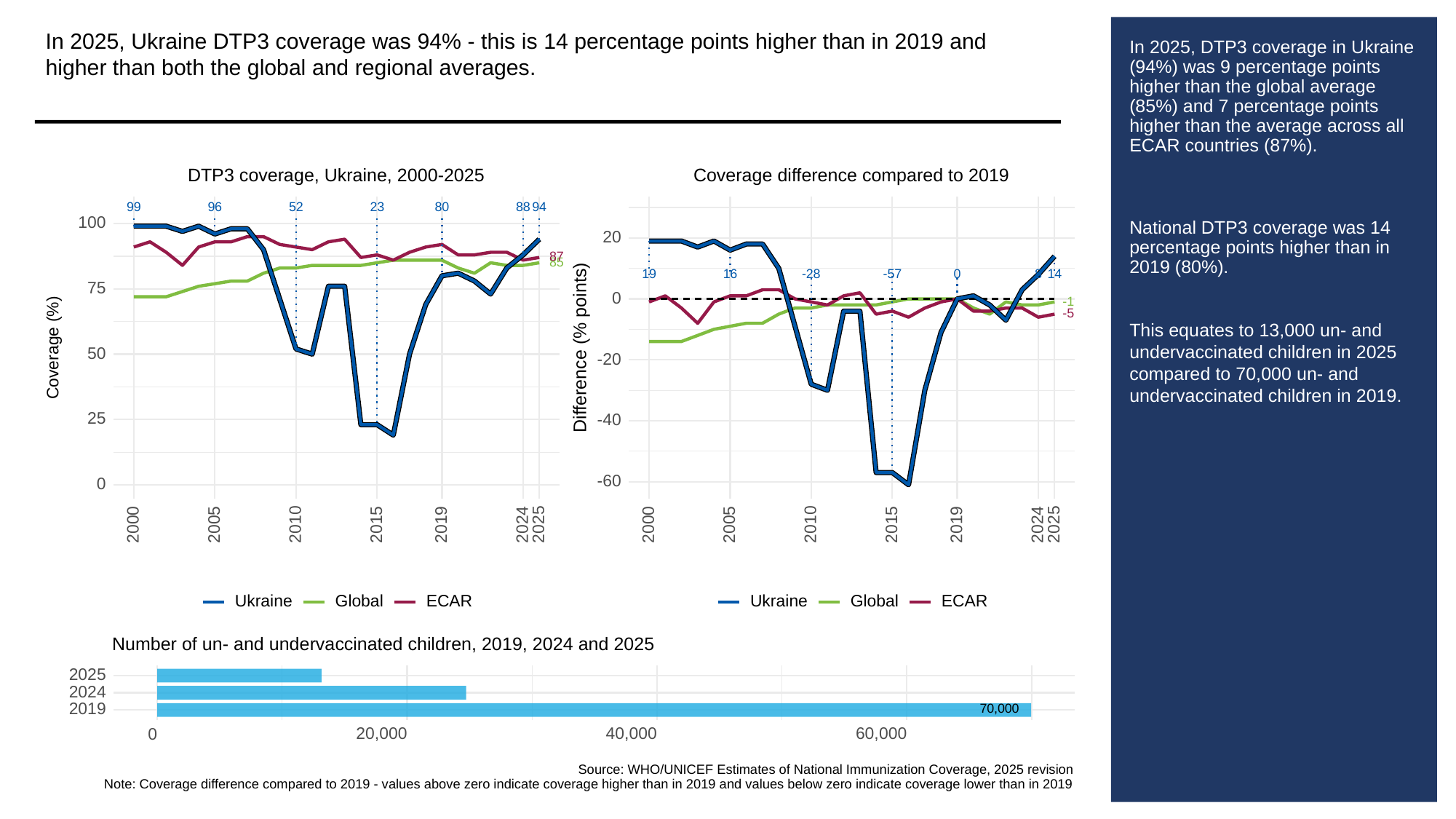

In 2025, Ukraine DTP3 coverage was 94% - this is 14 percentage points higher than in 2019 and higher than both the global and regional averages.
# In 2025, DTP3 coverage in Ukraine (94%) was 9 percentage points higher than the global average (85%) and 7 percentage points higher than the average across all ECAR countries (87%).

National DTP3 coverage was 14 percentage points higher than in 2019 (80%).

This equates to 13,000 un- and undervaccinated children in 2025 compared to 70,000 un- and undervaccinated children in 2019.

Coverage difference compared to 2019
DTP3 coverage, Ukraine, 2000-2025

23
99
96
52
80
88
94

100

20

87

85

19
16
-28
0
8
-57
14

75

0
-1

-5

Difference (% points)
Coverage (%)
50
-20

25
-40

-60
0

2000
2005
2010
2015
2019
2024
2025
2000
2005
2010
2015
2019
2024
2025
Global
ECAR
Global
ECAR
Ukraine
Ukraine

Number of un- and undervaccinated children, 2019, 2024 and 2025

2025

2024

70,000
2019

20,000
40,000
60,000
0
Source: WHO/UNICEF Estimates of National Immunization Coverage, 2025 revision
Note: Coverage difference compared to 2019 - values above zero indicate coverage higher than in 2019 and values below zero indicate coverage lower than in 2019